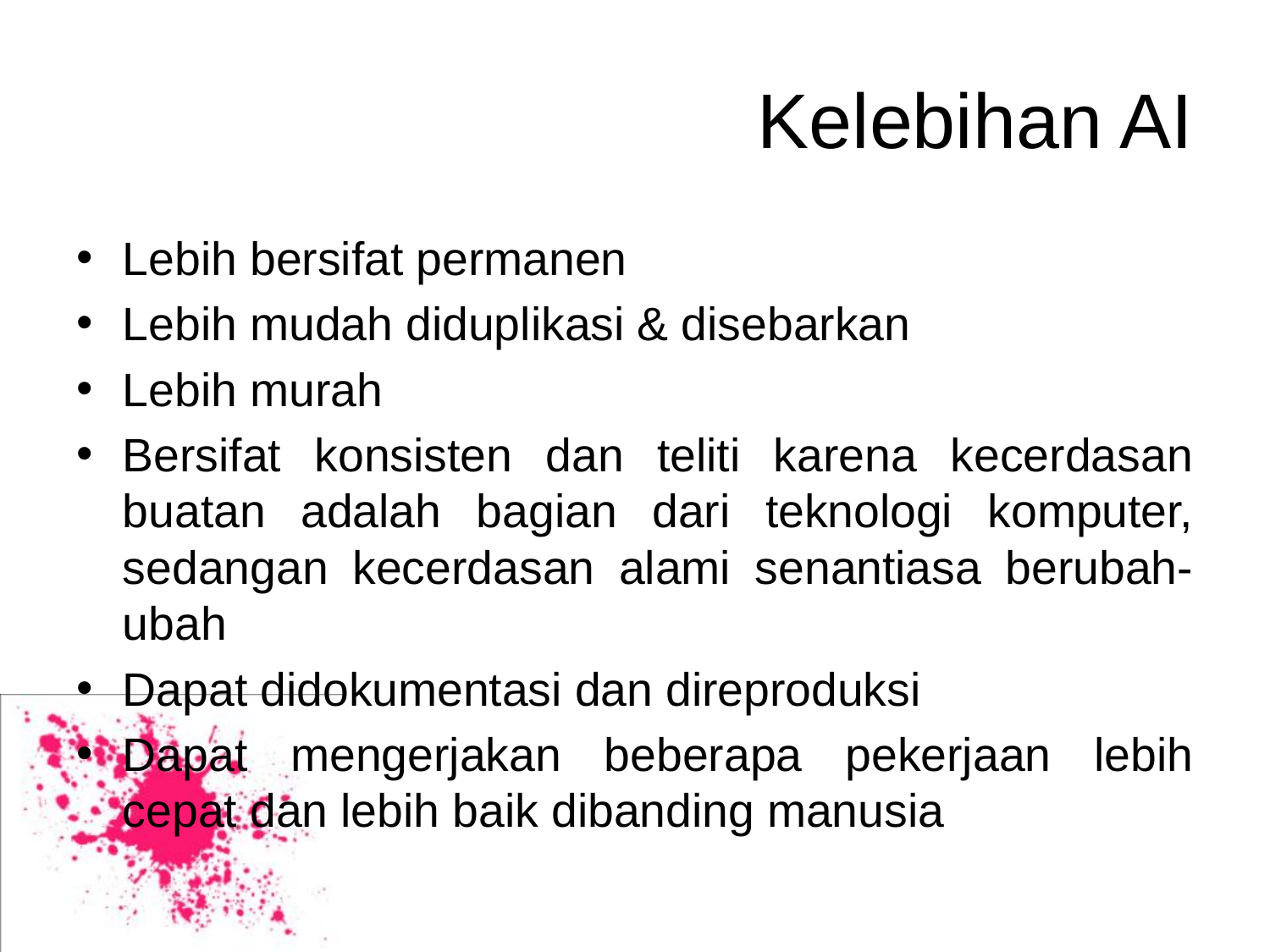

# Kelebihan AI
Lebih bersifat permanen
Lebih mudah diduplikasi & disebarkan
Lebih murah
Bersifat konsisten dan teliti karena kecerdasan buatan adalah bagian dari teknologi komputer, sedangan kecerdasan alami senantiasa berubah-ubah
Dapat didokumentasi dan direproduksi
Dapat mengerjakan beberapa pekerjaan lebih cepat dan lebih baik dibanding manusia